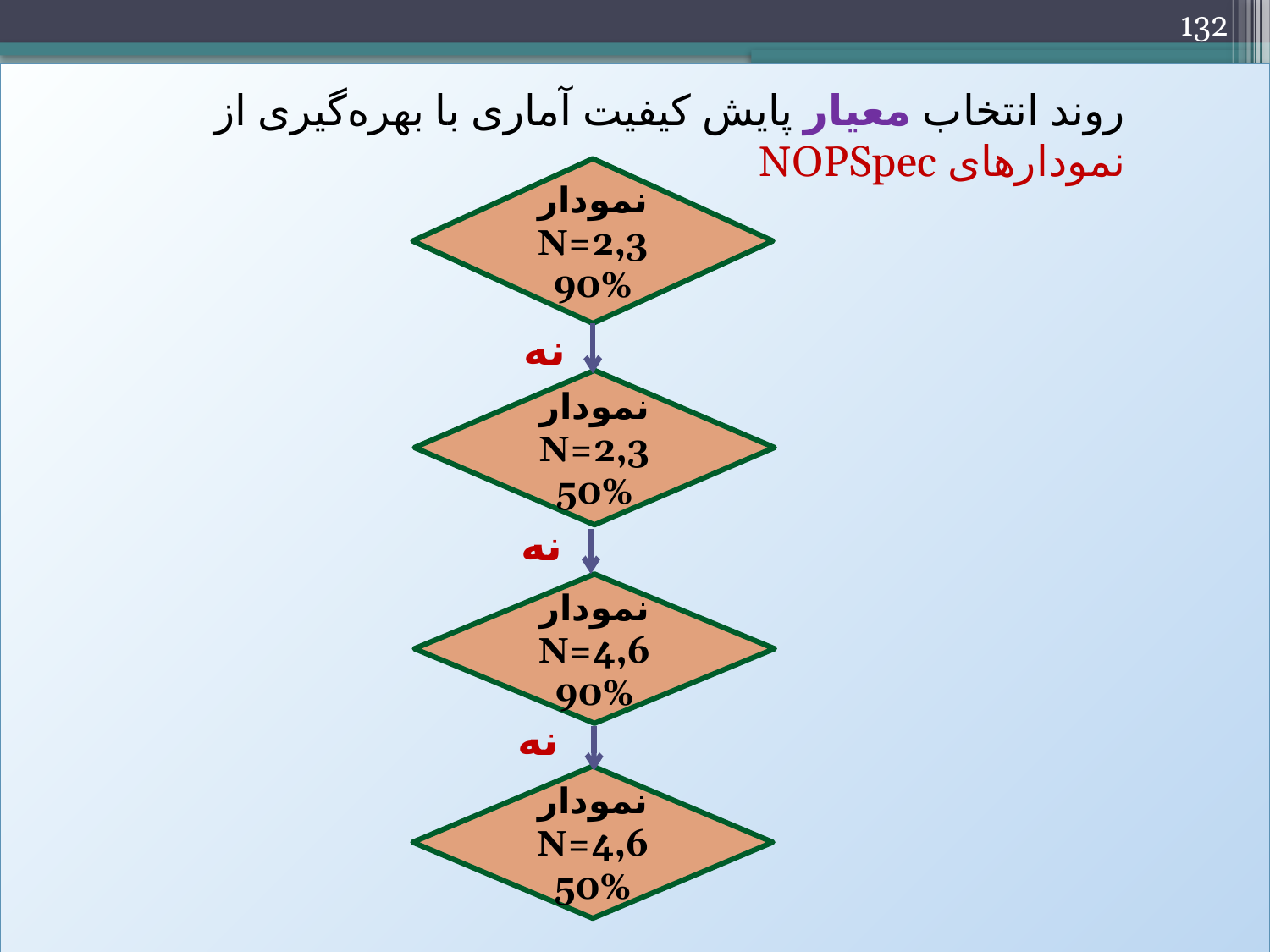

132

روند انتخاب معیار پایش کیفیت آماری با بهره‌گیری از نمودارهای NOPSpec
نمودار N=2,3 90%
نه
نمودار N=2,3 50%
نه
نمودار N=4,6 90%
نه
نمودار N=4,6 50%